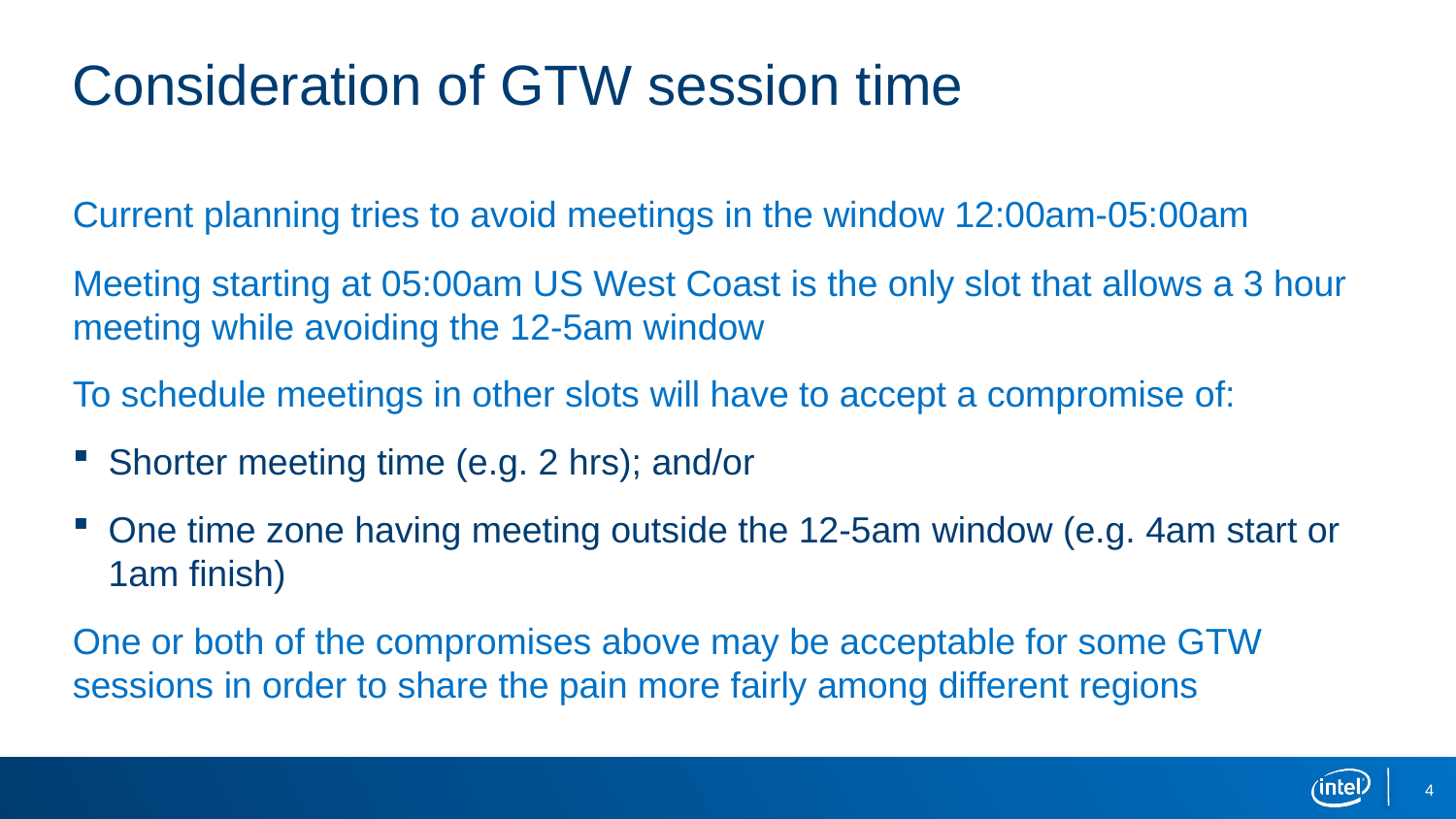

# Consideration of GTW session time
Current planning tries to avoid meetings in the window 12:00am-05:00am
Meeting starting at 05:00am US West Coast is the only slot that allows a 3 hour meeting while avoiding the 12-5am window
To schedule meetings in other slots will have to accept a compromise of:
Shorter meeting time (e.g. 2 hrs); and/or
One time zone having meeting outside the 12-5am window (e.g. 4am start or 1am finish)
One or both of the compromises above may be acceptable for some GTW sessions in order to share the pain more fairly among different regions

4